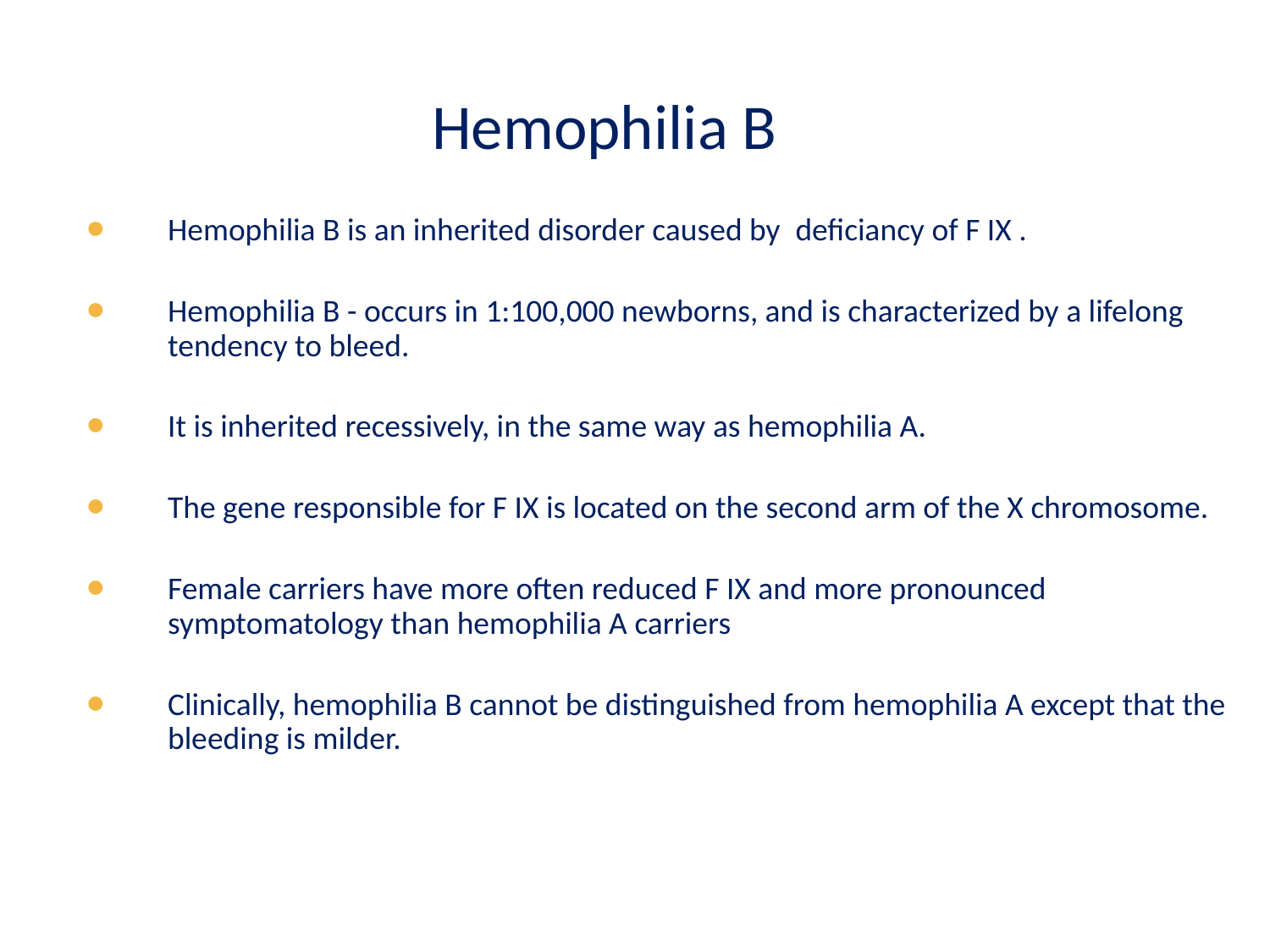

Hemophilia B

Hemophilia B is an inherited disorder caused by  deficiancy of F IX .

Hemophilia B - occurs in 1:100,000 newborns, and is characterized by a lifelong tendency to bleed.

It is inherited recessively, in the same way as hemophilia A.

The gene responsible for F IX is located on the second arm of the X chromosome.

Female carriers have more often reduced F IX and more pronounced symptomatology than hemophilia A carriers

Clinically, hemophilia B cannot be distinguished from hemophilia A except that the bleeding is milder.